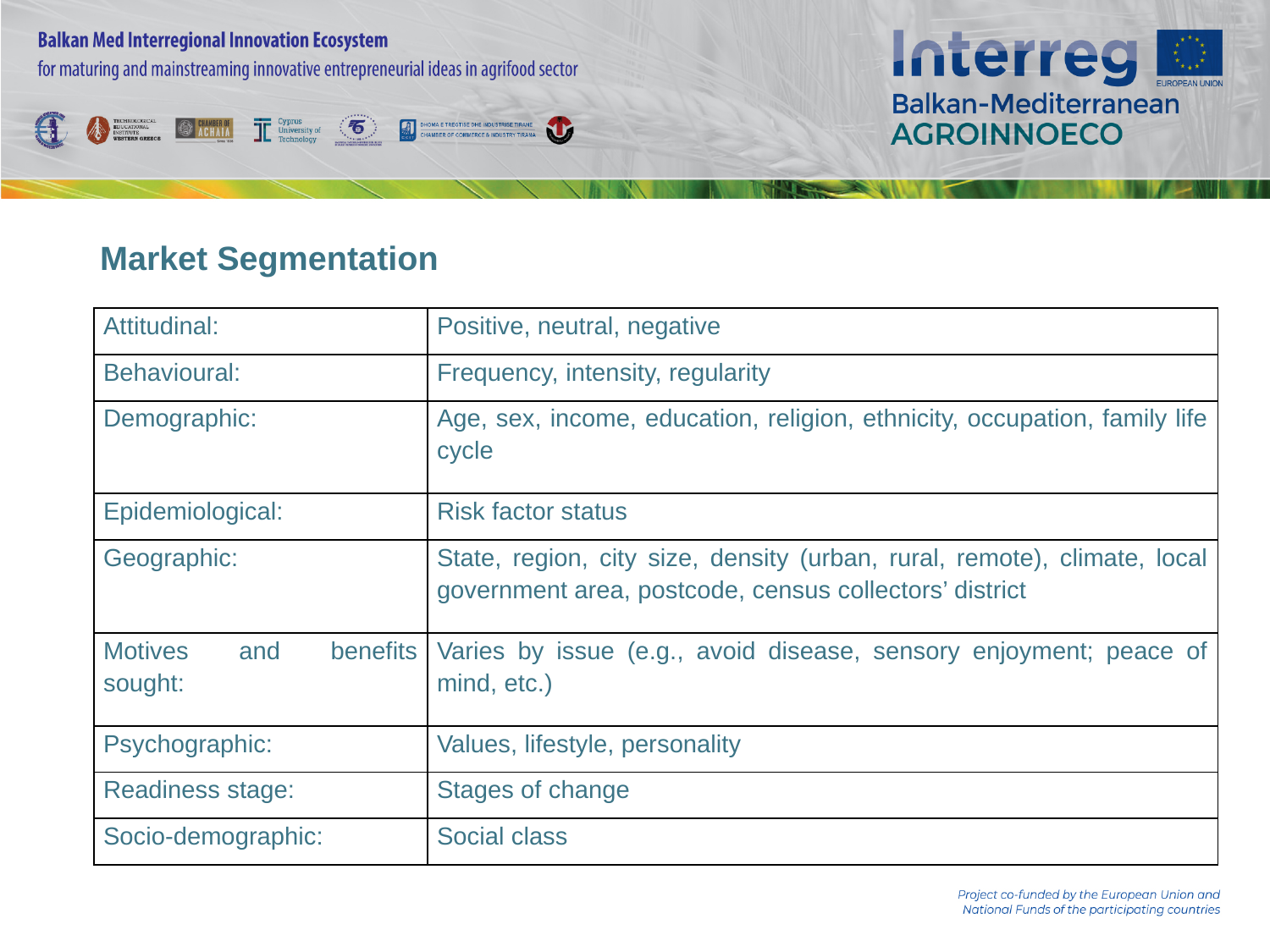

# Market Segmentation
| Attitudinal: | Positive, neutral, negative |
| --- | --- |
| Behavioural: | Frequency, intensity, regularity |
| Demographic: | Age, sex, income, education, religion, ethnicity, occupation, family life cycle |
| Epidemiological: | Risk factor status |
| Geographic: | State, region, city size, density (urban, rural, remote), climate, local government area, postcode, census collectors’ district |
| Motives and benefits sought: | Varies by issue (e.g., avoid disease, sensory enjoyment; peace of mind, etc.) |
| Psychographic: | Values, lifestyle, personality |
| Readiness stage: | Stages of change |
| Socio-demographic: | Social class |